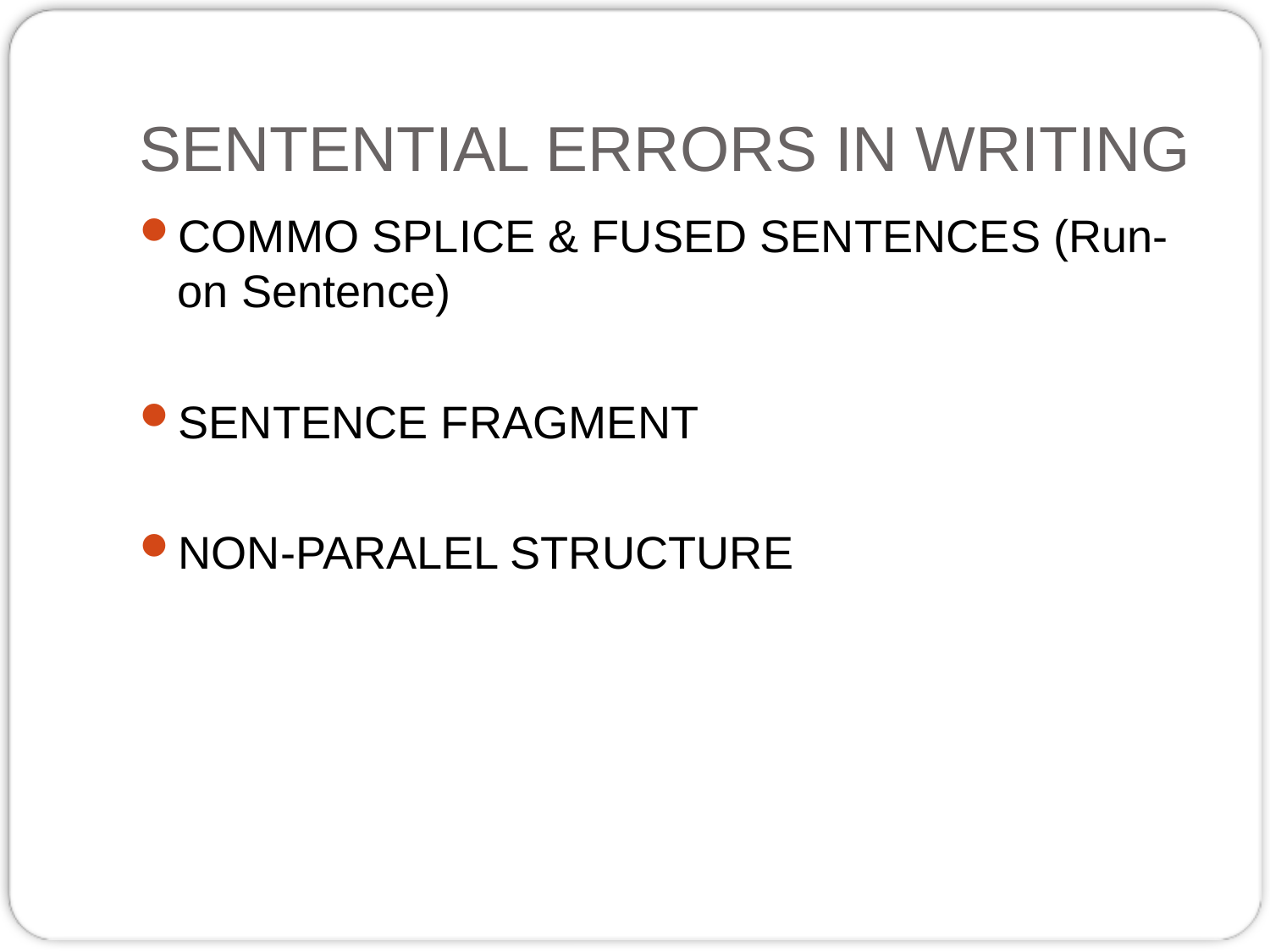

# SENTENTIAL ERRORS IN WRITING
COMMO SPLICE & FUSED SENTENCES (Run-on Sentence)

SENTENCE FRAGMENT

NON-PARALEL STRUCTURE